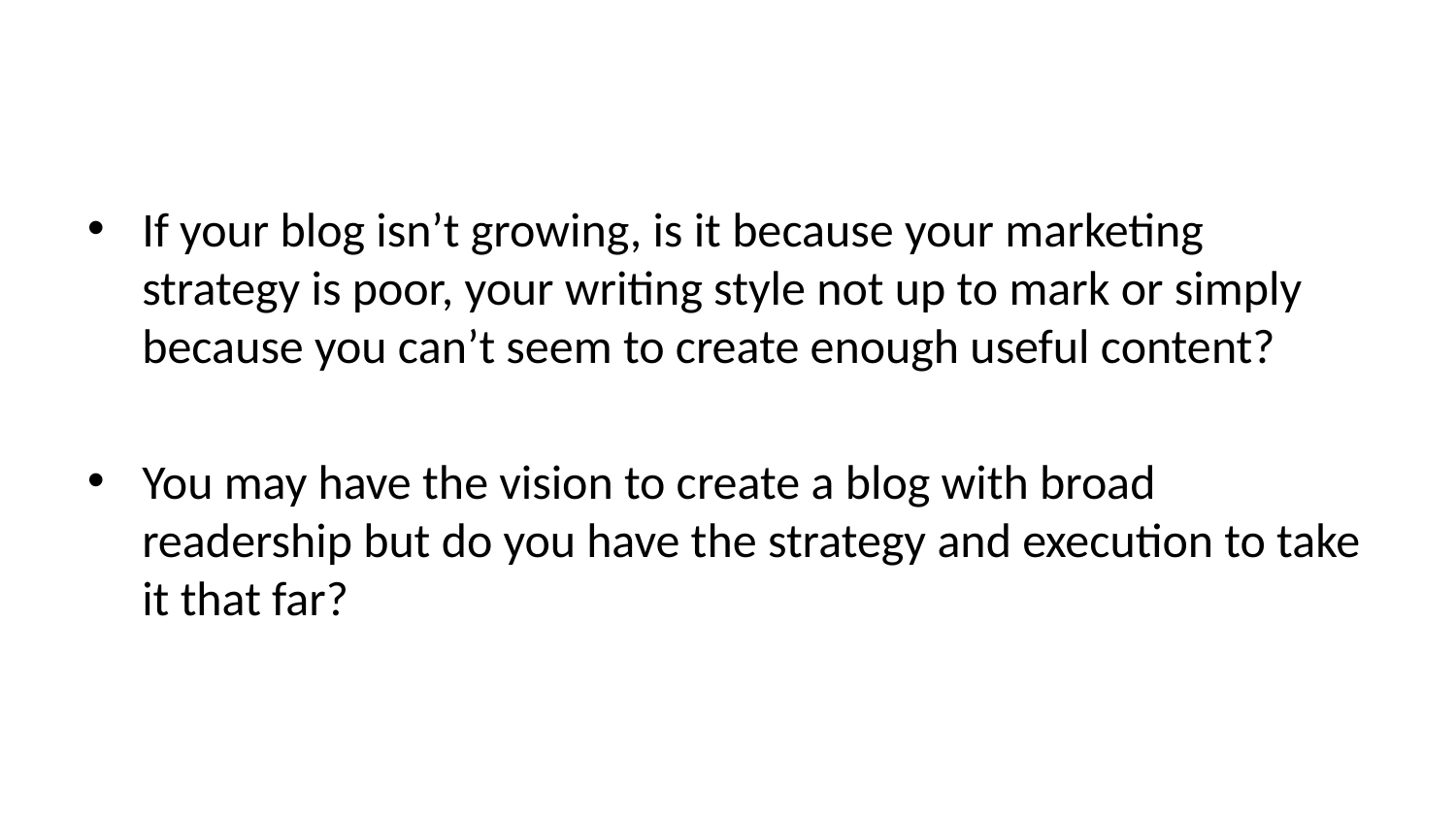

If your blog isn’t growing, is it because your marketing strategy is poor, your writing style not up to mark or simply because you can’t seem to create enough useful content?

You may have the vision to create a blog with broad readership but do you have the strategy and execution to take it that far?